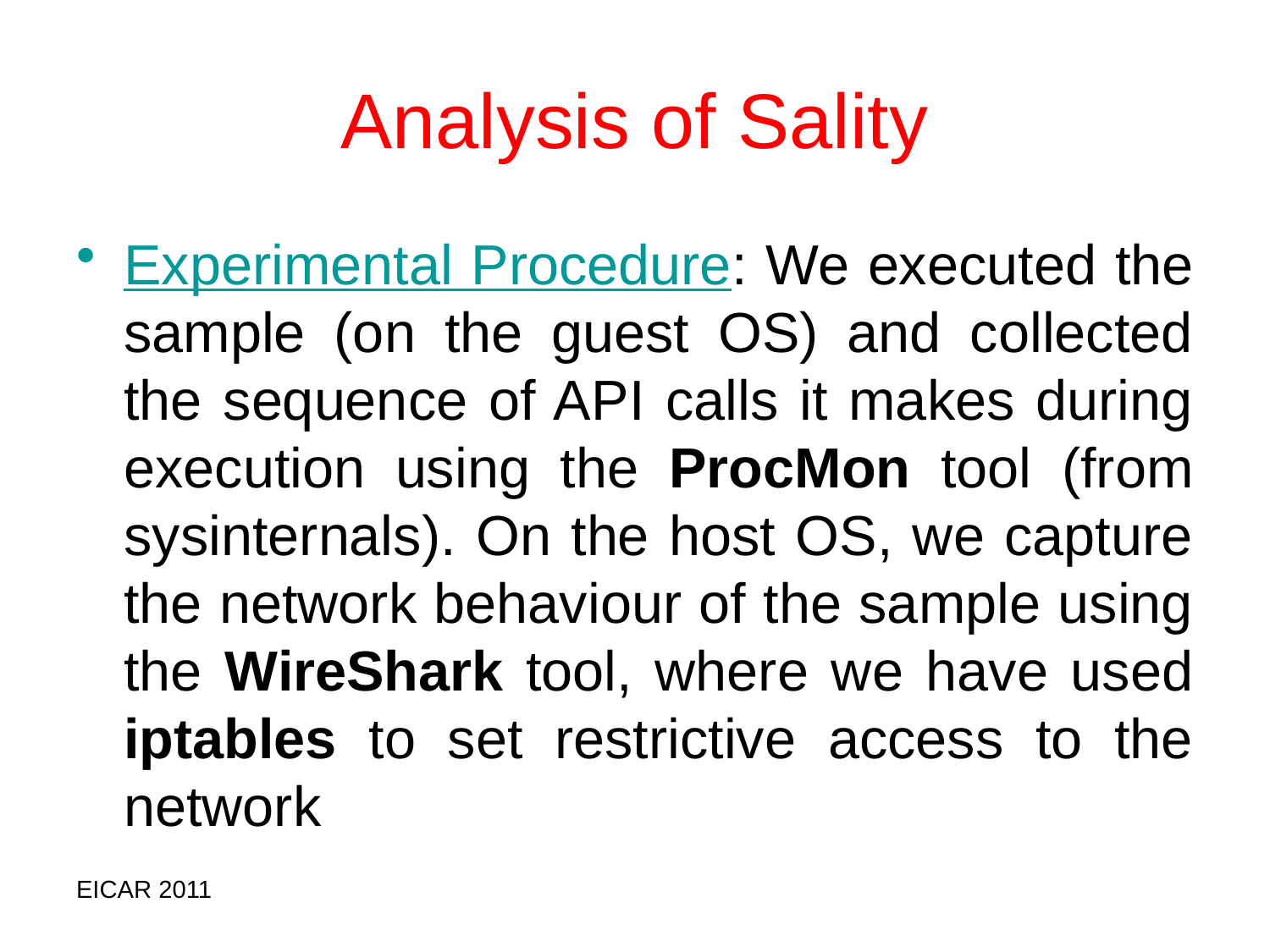

# Analysis of Sality
Experimental Procedure: We executed the sample (on the guest OS) and collected the sequence of API calls it makes during execution using the ProcMon tool (from sysinternals). On the host OS, we capture the network behaviour of the sample using the WireShark tool, where we have used iptables to set restrictive access to the network
EICAR 2011